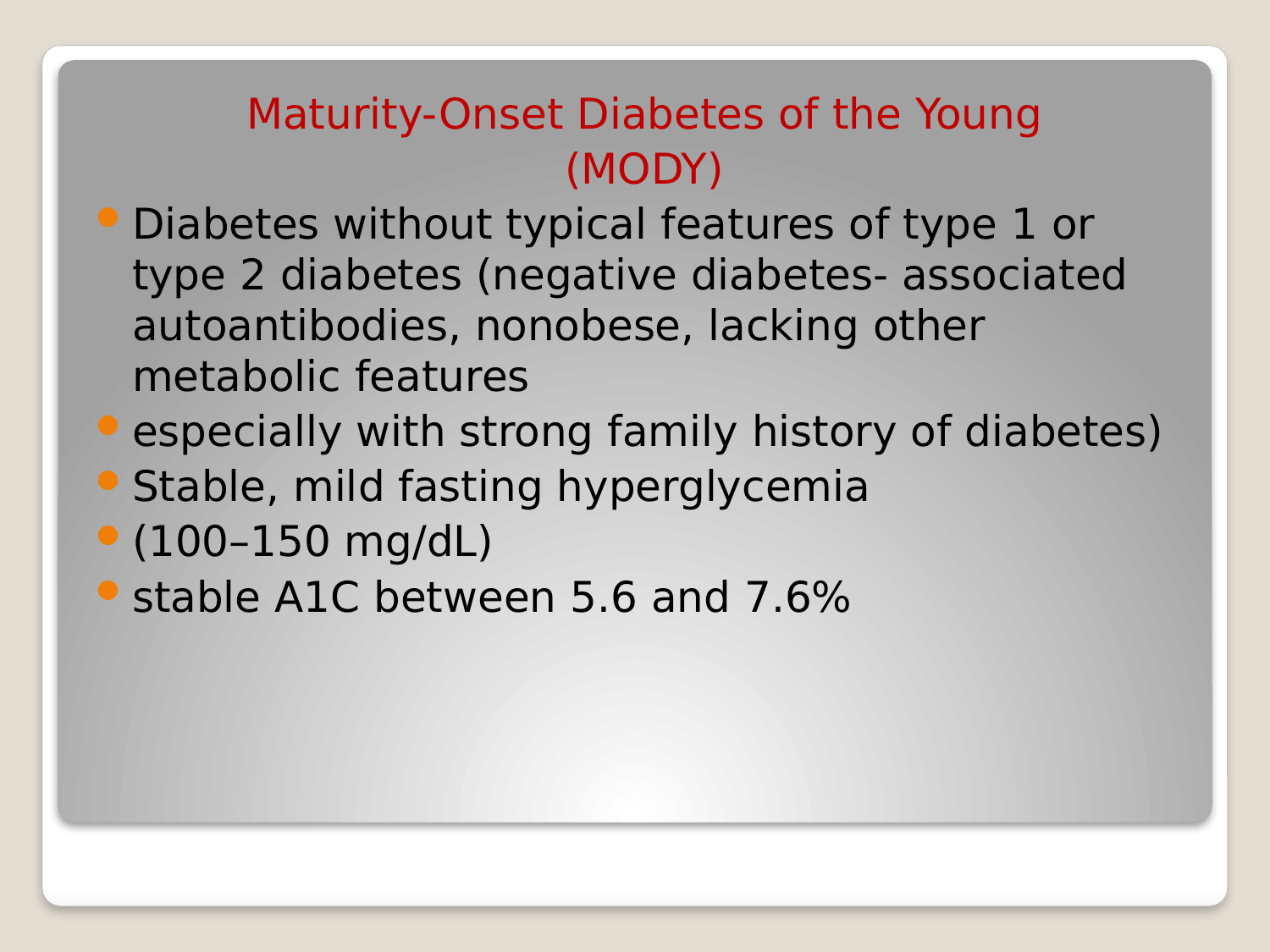

Maturity-Onset Diabetes of the Young
(MODY)
Diabetes without typical features of type 1 or type 2 diabetes (negative diabetes- associated autoantibodies, nonobese, lacking other metabolic features
especially with strong family history of diabetes)
Stable, mild fasting hyperglycemia
(100–150 mg/dL)
stable A1C between 5.6 and 7.6%